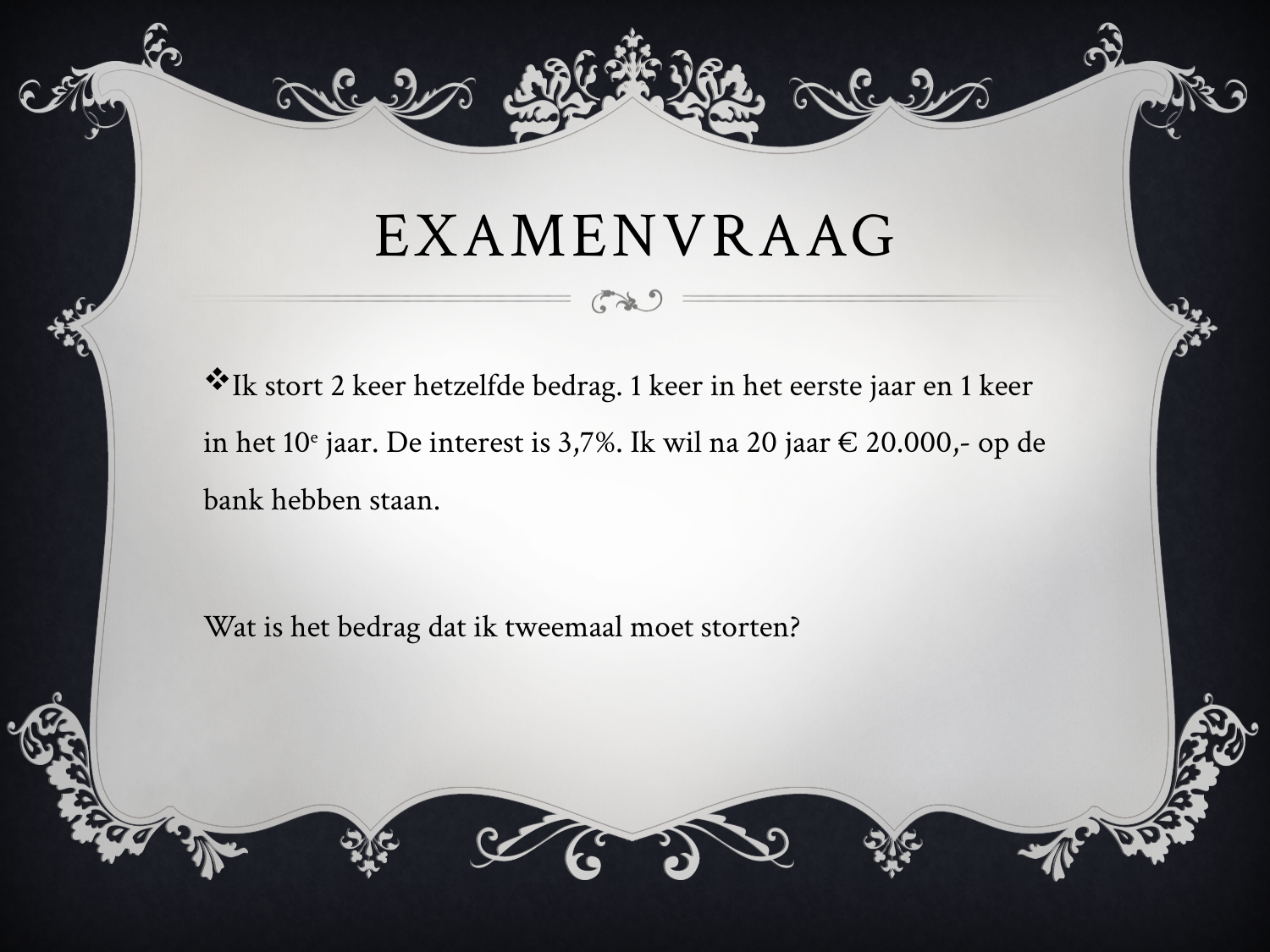

# Examenvraag
Ik stort 2 keer hetzelfde bedrag. 1 keer in het eerste jaar en 1 keer in het 10e jaar. De interest is 3,7%. Ik wil na 20 jaar € 20.000,- op de bank hebben staan.

Wat is het bedrag dat ik tweemaal moet storten?